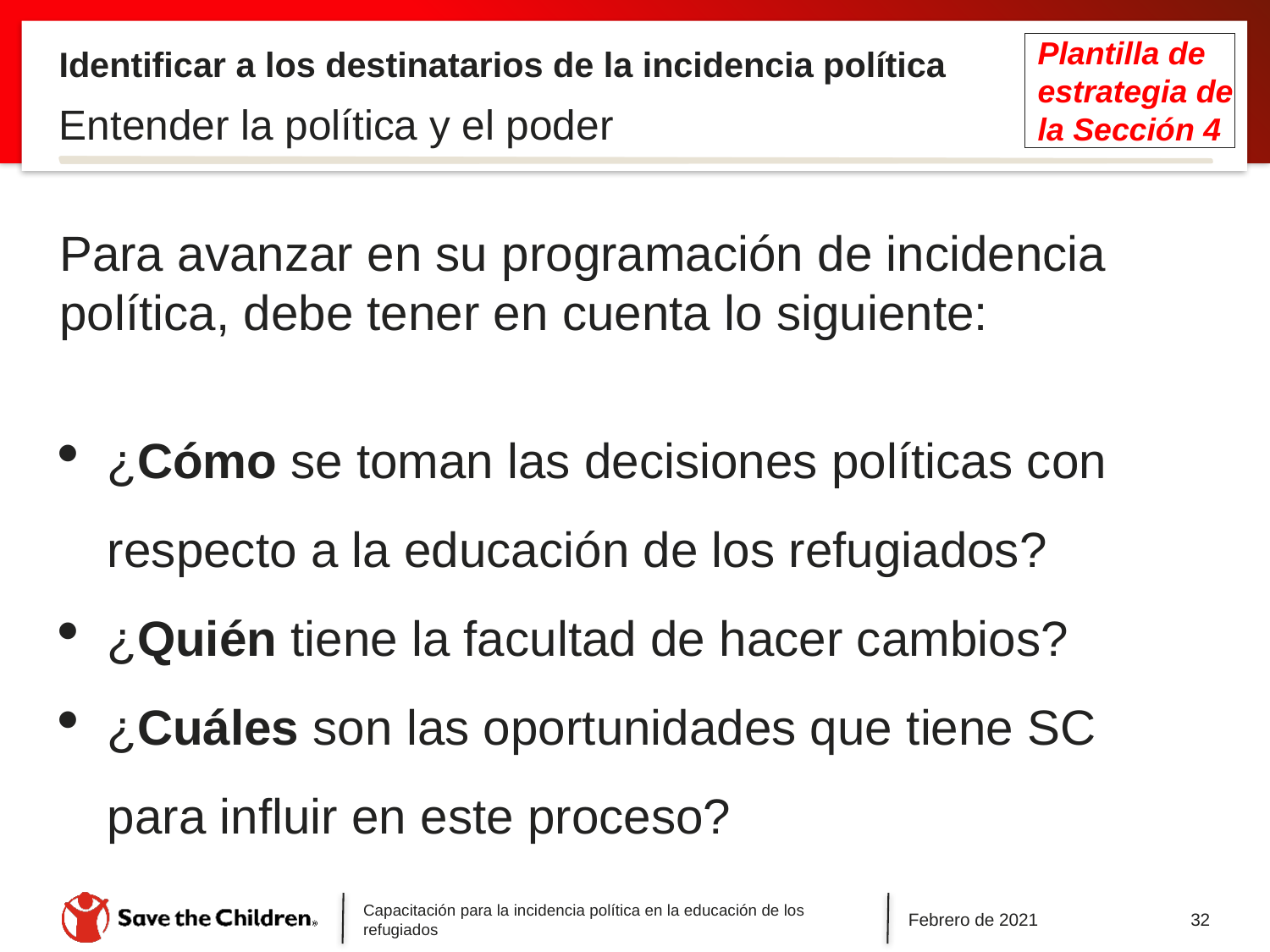

# Identificar a los destinatarios de la incidencia política
Plantilla de estrategia de la Sección 4
Entender la política y el poder
Para avanzar en su programación de incidencia política, debe tener en cuenta lo siguiente:

¿Cómo se toman las decisiones políticas con respecto a la educación de los refugiados?
¿Quién tiene la facultad de hacer cambios?
¿Cuáles son las oportunidades que tiene SC para influir en este proceso?

Capacitación para la incidencia política en la educación de los refugiados
Febrero de 2021
32